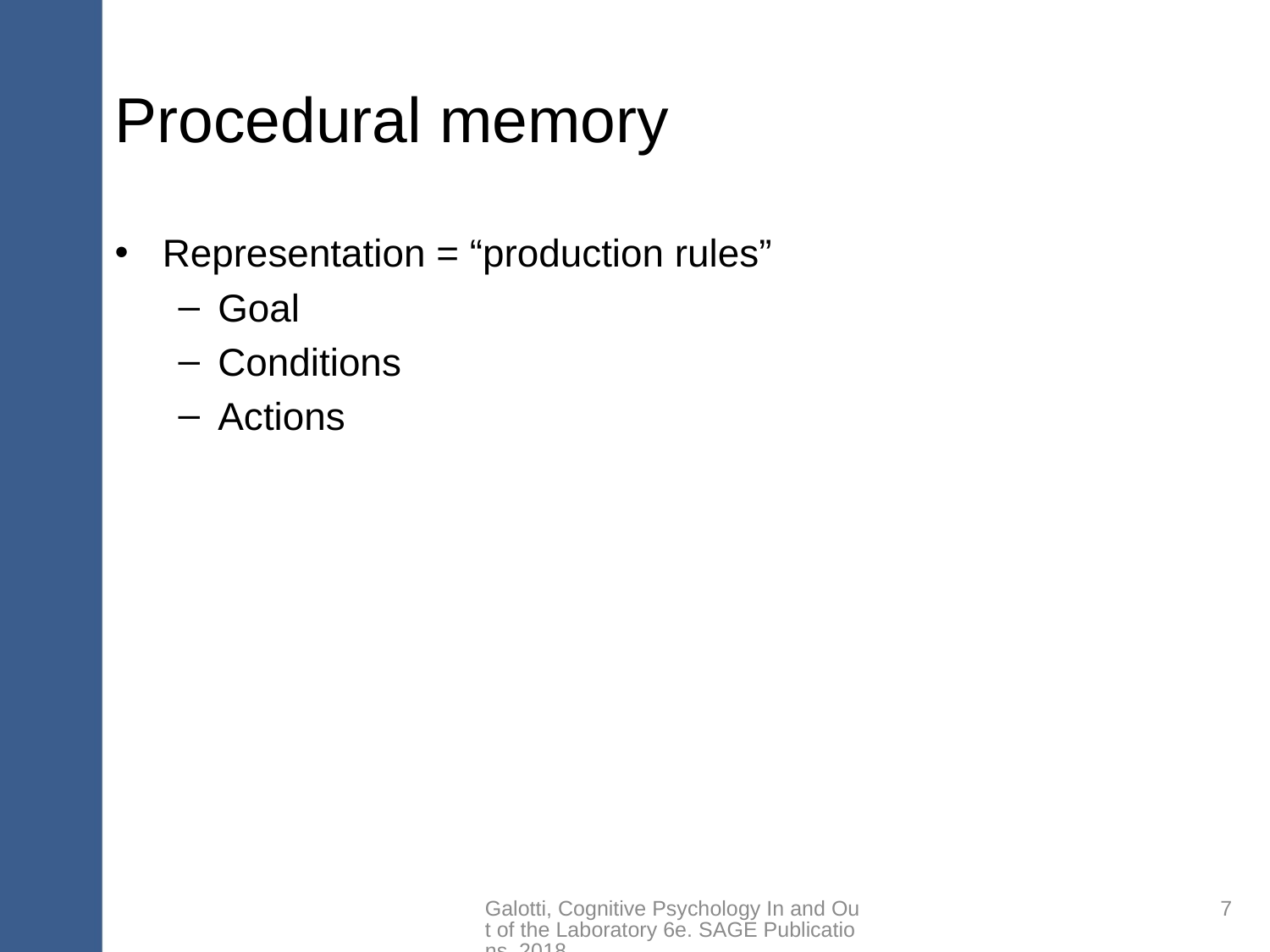

# Procedural memory
Representation = “production rules”
Goal
Conditions
Actions
Galotti, Cognitive Psychology In and Out of the Laboratory 6e. SAGE Publications, 2018.
7